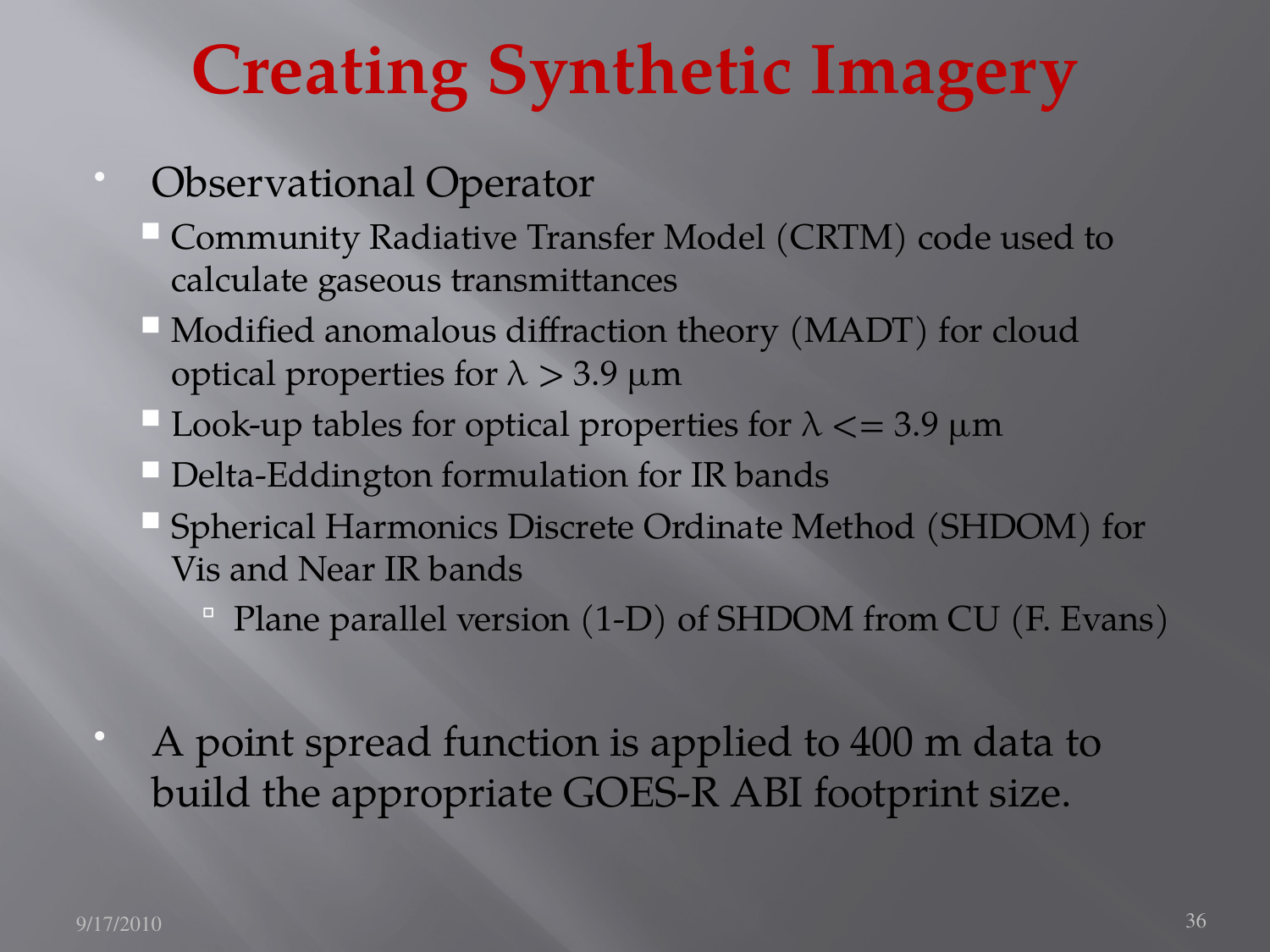

# Creating Synthetic Imagery
Observational Operator
Community Radiative Transfer Model (CRTM) code used to calculate gaseous transmittances
Modified anomalous diffraction theory (MADT) for cloud optical properties for λ > 3.9 µm
Look-up tables for optical properties for λ <= 3.9 µm
Delta-Eddington formulation for IR bands
Spherical Harmonics Discrete Ordinate Method (SHDOM) for Vis and Near IR bands
Plane parallel version (1-D) of SHDOM from CU (F. Evans)

A point spread function is applied to 400 m data to build the appropriate GOES-R ABI footprint size.
9/17/2010
36